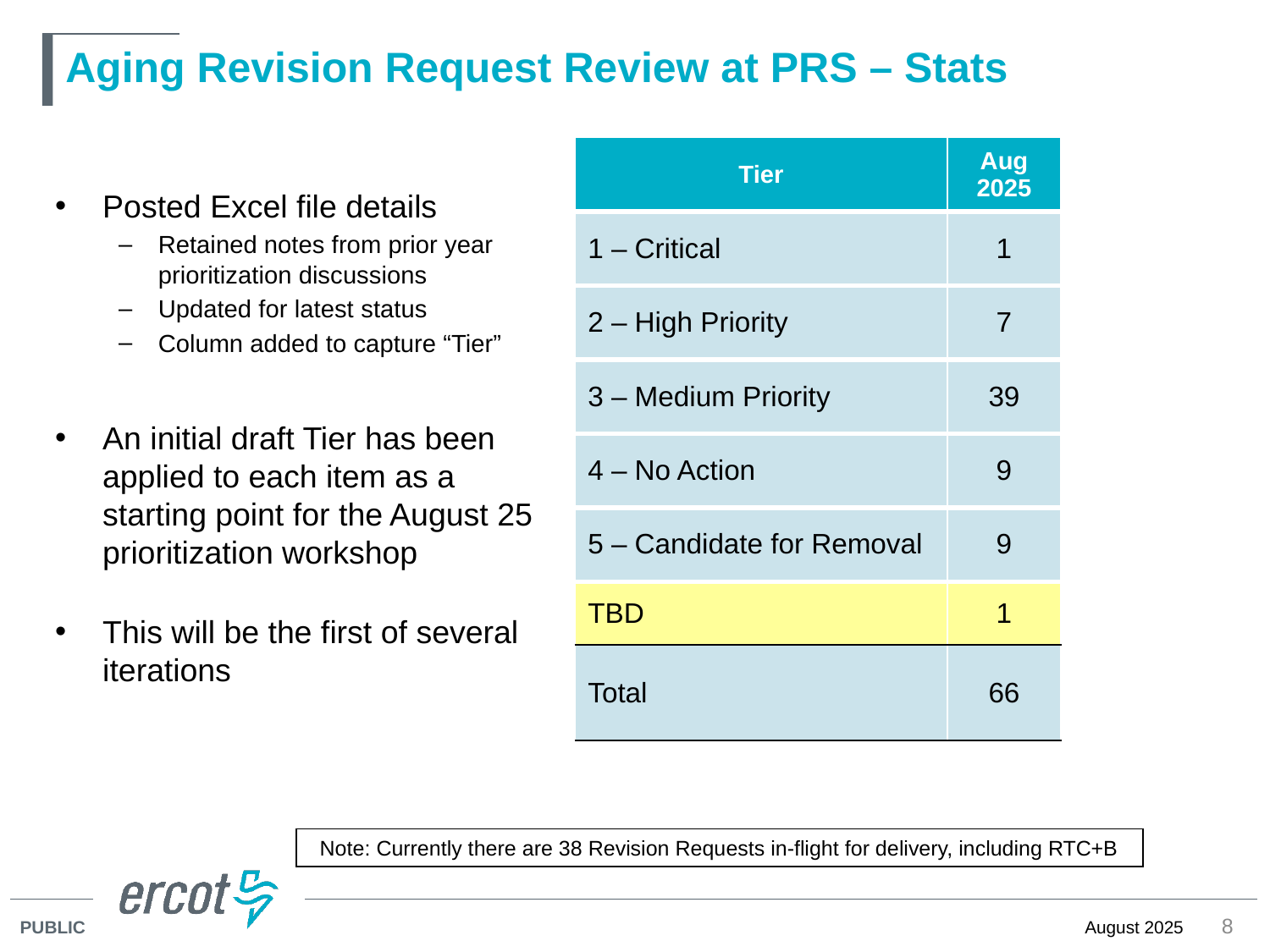

# Aging Revision Request Review at PRS – Stats
| Tier | Aug 2025 |
| --- | --- |
| 1 – Critical | 1 |
| 2 – High Priority | 7 |
| 3 – Medium Priority | 39 |
| 4 – No Action | 9 |
| 5 – Candidate for Removal | 9 |
| TBD | 1 |
| Total | 66 |
Posted Excel file details
Retained notes from prior year prioritization discussions
Updated for latest status
Column added to capture “Tier”

An initial draft Tier has been applied to each item as a starting point for the August 25 prioritization workshop

This will be the first of several iterations
Note: Currently there are 38 Revision Requests in-flight for delivery, including RTC+B
8